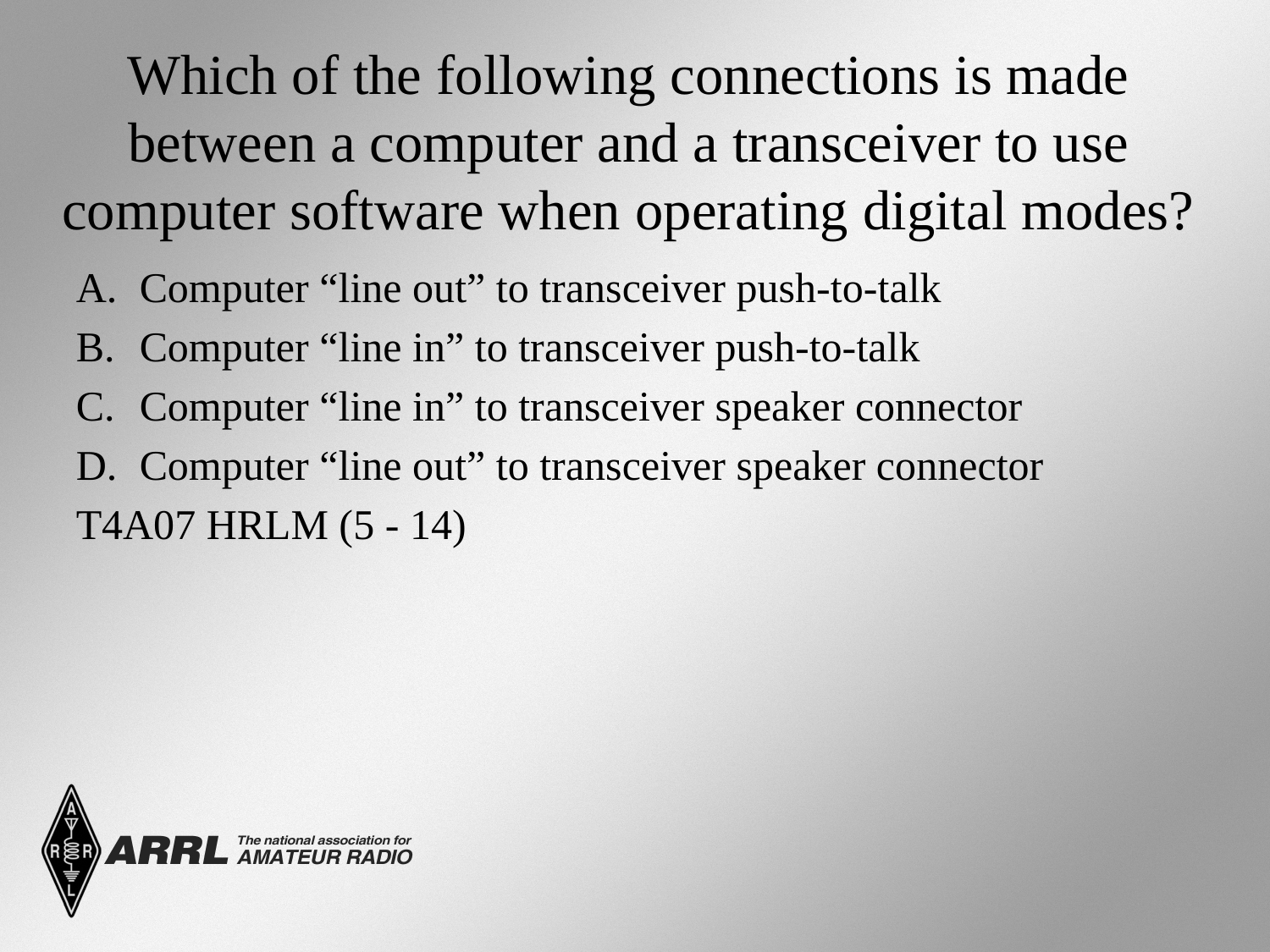

# Which of the following connections is made between a computer and a transceiver to use computer software when operating digital modes?
Computer “line out” to transceiver push-to-talk
Computer “line in” to transceiver push-to-talk
Computer “line in” to transceiver speaker connector
Computer “line out” to transceiver speaker connector
T4A07 HRLM (5 - 14)